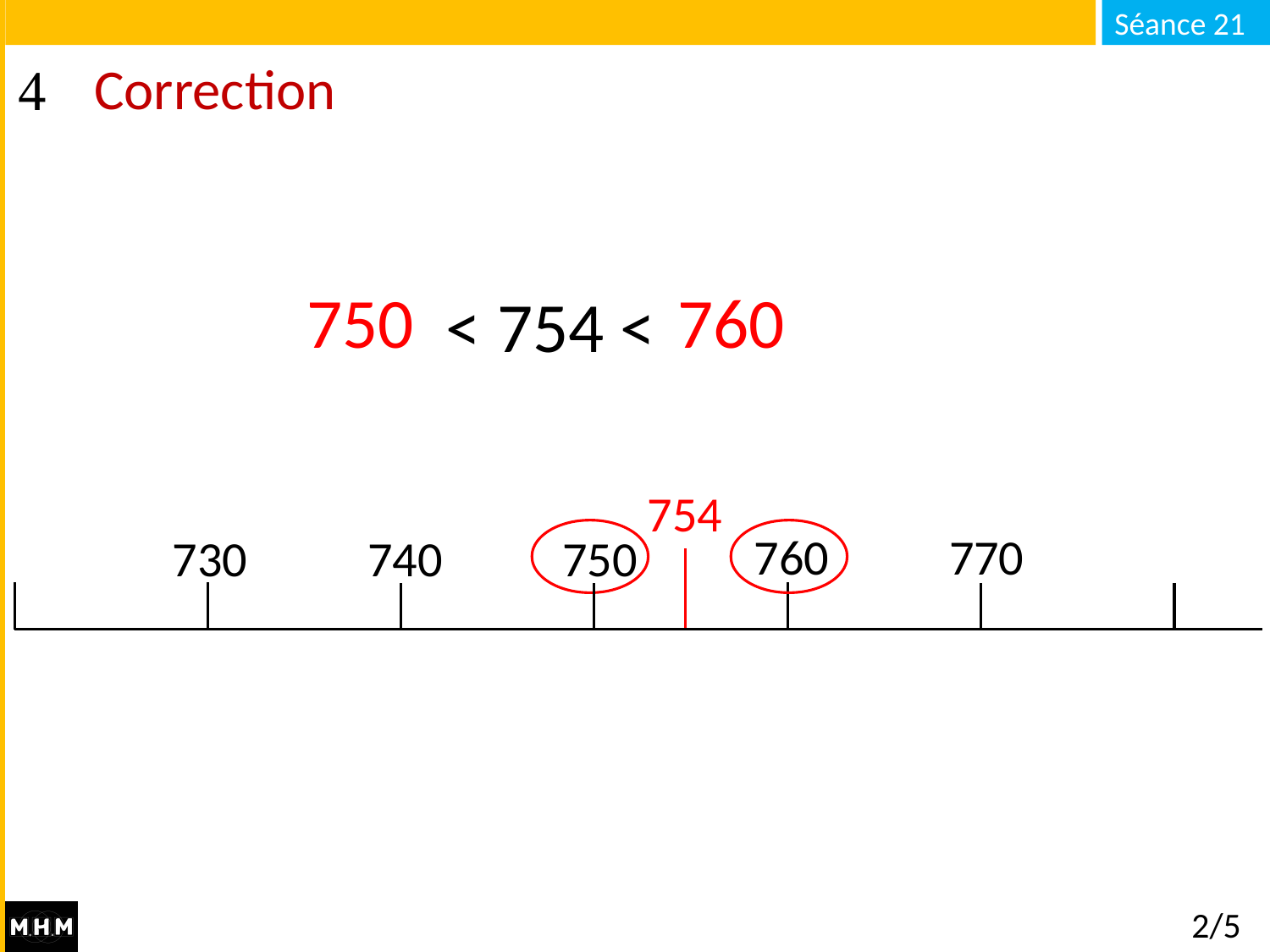

# Correction
750
760
… < 754 < …
754
760
770
730
740
750

2/5